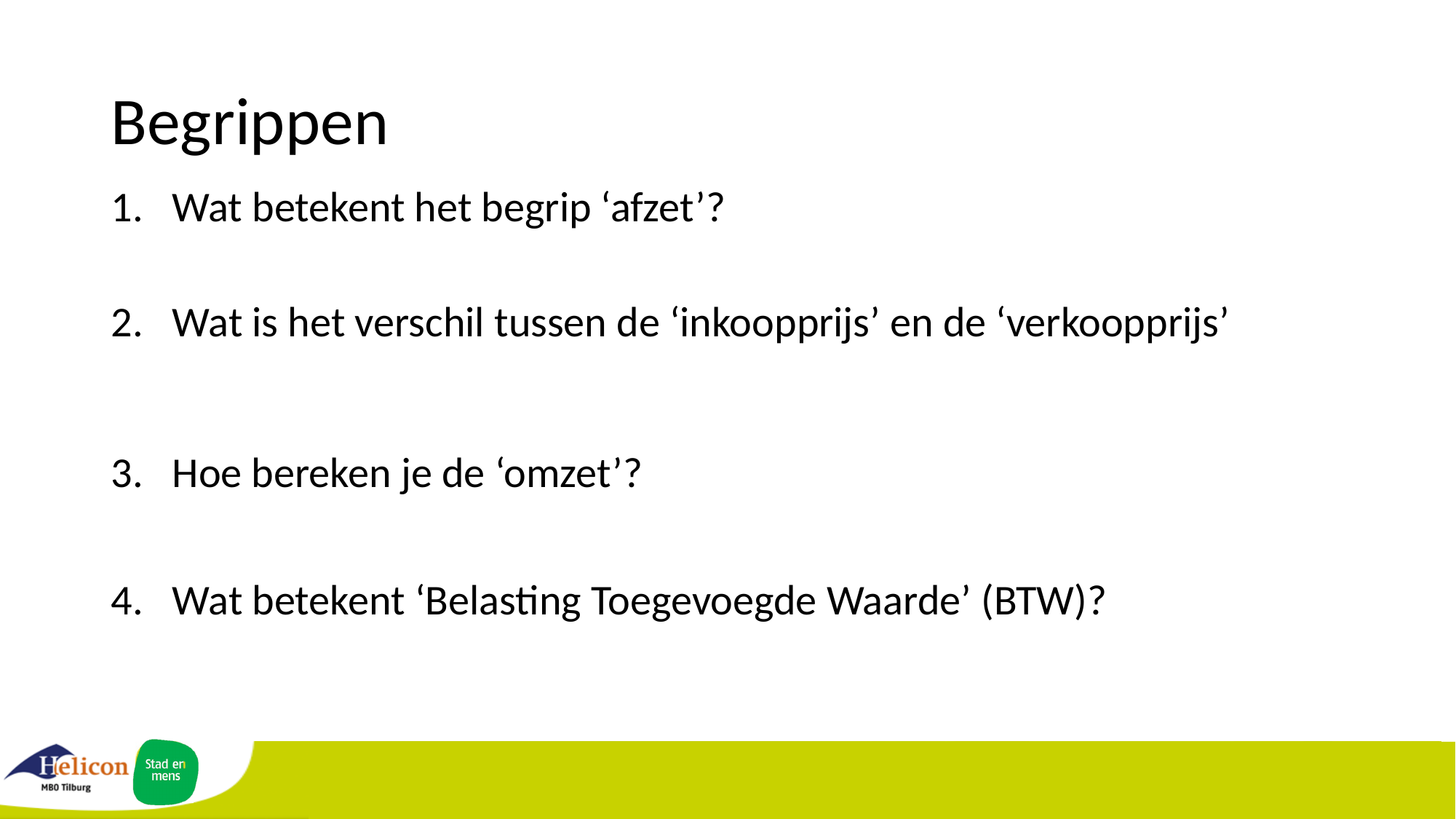

# Begrippen
Wat betekent het begrip ‘afzet’?

Wat is het verschil tussen de ‘inkoopprijs’ en de ‘verkoopprijs’

Hoe bereken je de ‘omzet’?

Wat betekent ‘Belasting Toegevoegde Waarde’ (BTW)?